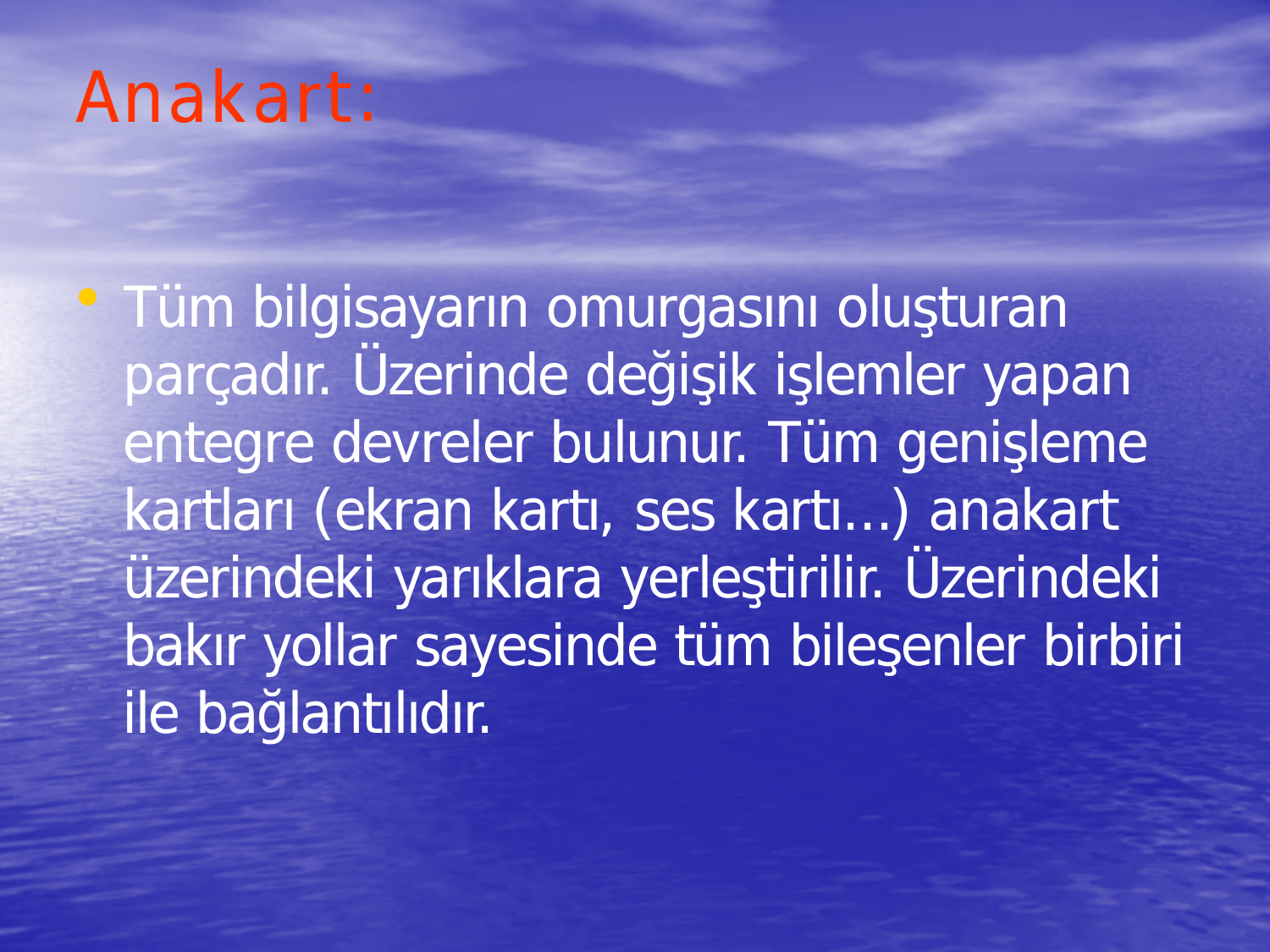

# Anakart:
Tüm bilgisayarın omurgasını oluşturan parçadır. Üzerinde değişik işlemler yapan entegre devreler bulunur. Tüm genişleme kartları (ekran kartı, ses kartı...) anakart üzerindeki yarıklara yerleştirilir. Üzerindeki bakır yollar sayesinde tüm bileşenler birbiri ile bağlantılıdır.